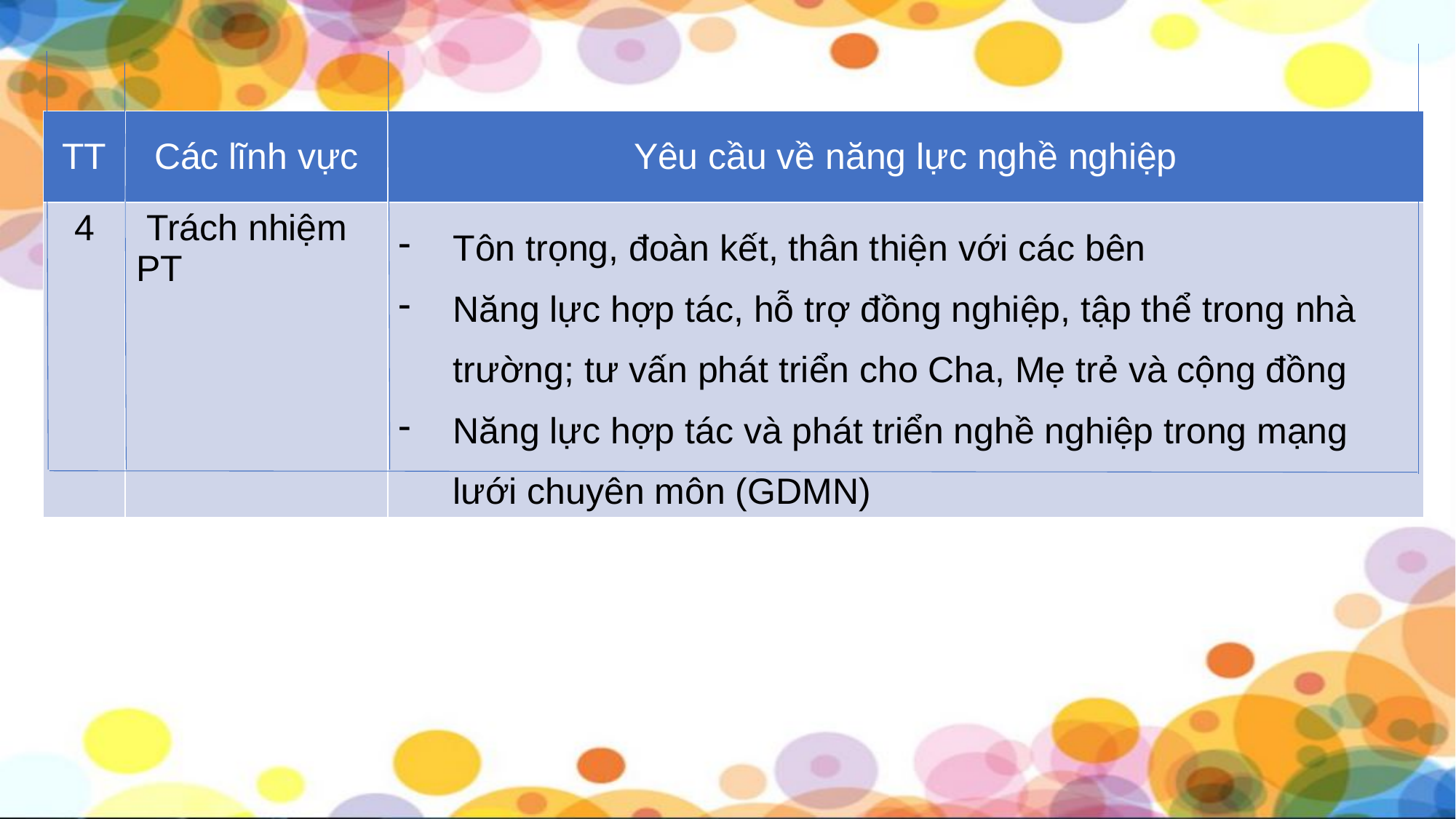

| TT | Các lĩnh vực | Yêu cầu về năng lực nghề nghiệp |
| --- | --- | --- |
| 4 | Trách nhiệm PT | Tôn trọng, đoàn kết, thân thiện với các bên Năng lực hợp tác, hỗ trợ đồng nghiệp, tập thể trong nhà trường; tư vấn phát triển cho Cha, Mẹ trẻ và cộng đồng Năng lực hợp tác và phát triển nghề nghiệp trong mạng lưới chuyên môn (GDMN) |